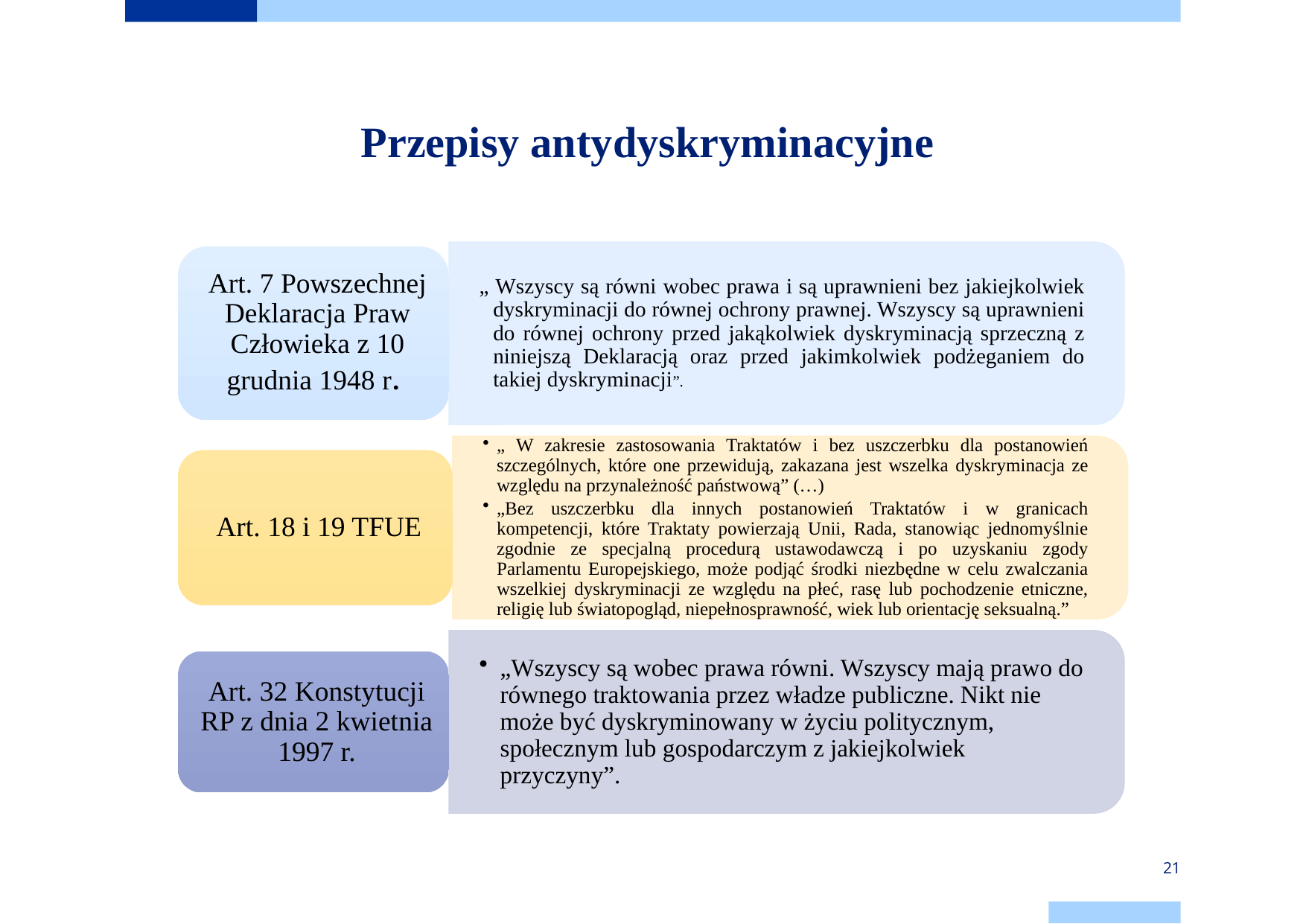

# Przepisy antydyskryminacyjne
„ Wszyscy są równi wobec prawa i są uprawnieni bez jakiejkolwiek dyskryminacji do równej ochrony prawnej. Wszyscy są uprawnieni do równej ochrony przed jakąkolwiek dyskryminacją sprzeczną z niniejszą Deklaracją oraz przed jakimkolwiek podżeganiem do takiej dyskryminacji”.
Art. 7 Powszechnej Deklaracja Praw Człowieka z 10 grudnia 1948 r.
„ W zakresie zastosowania Traktatów i bez uszczerbku dla postanowień szczególnych, które one przewidują, zakazana jest wszelka dyskryminacja ze względu na przynależność państwową” (…)
„Bez uszczerbku dla innych postanowień Traktatów i w granicach kompetencji, które Traktaty powierzają Unii, Rada, stanowiąc jednomyślnie zgodnie ze specjalną procedurą ustawodawczą i po uzyskaniu zgody Parlamentu Europejskiego, może podjąć środki niezbędne w celu zwalczania wszelkiej dyskryminacji ze względu na płeć, rasę lub pochodzenie etniczne, religię lub światopogląd, niepełnosprawność, wiek lub orientację seksualną.”
Art. 18 i 19 TFUE
„Wszyscy są wobec prawa równi. Wszyscy mają prawo do równego traktowania przez władze publiczne. Nikt nie może być dyskryminowany w życiu politycznym, społecznym lub gospodarczym z jakiejkolwiek przyczyny”.
Art. 32 Konstytucji RP z dnia 2 kwietnia 1997 r.
21